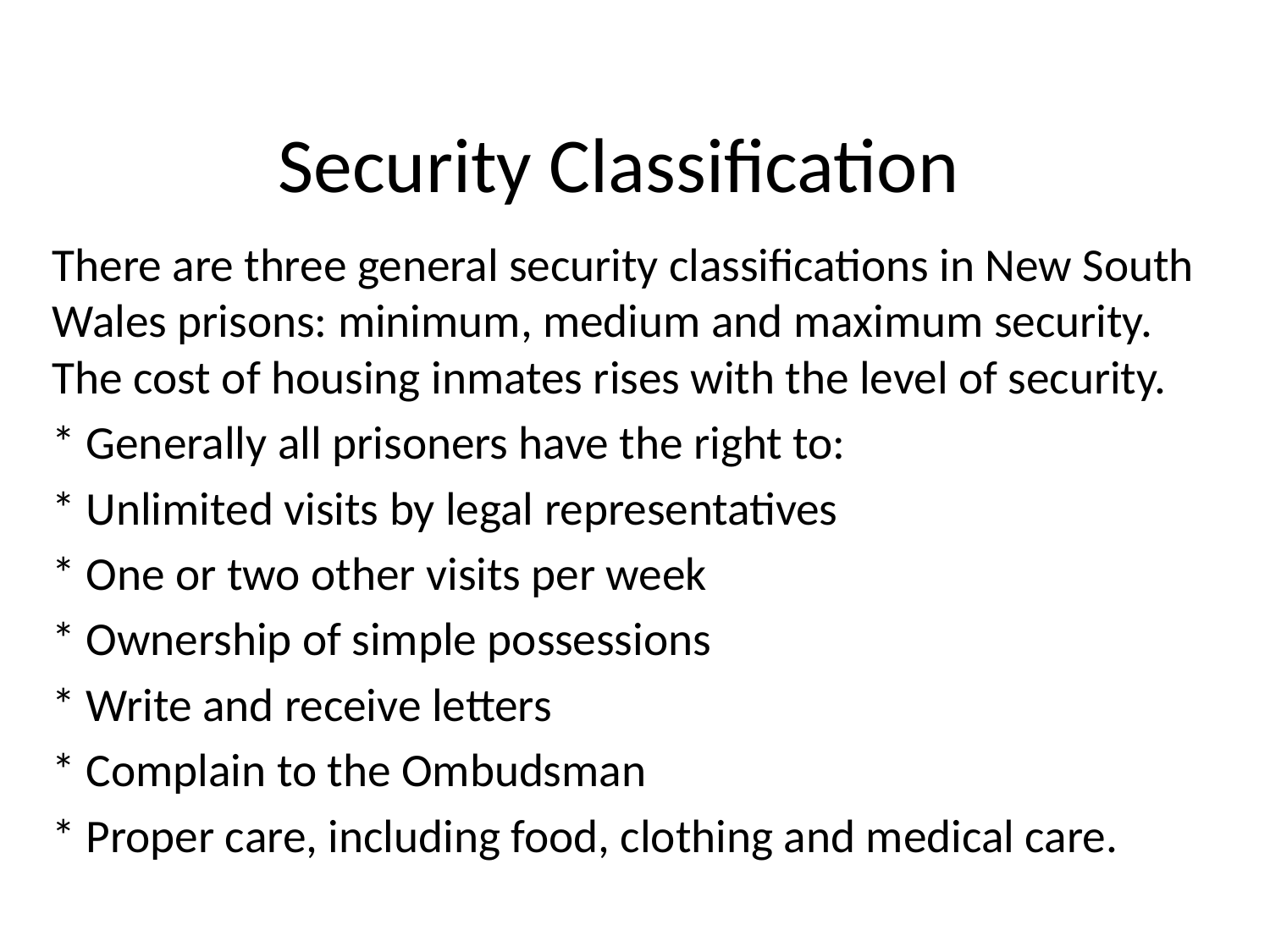

# Security Classification
There are three general security classifications in New South Wales prisons: minimum, medium and maximum security. The cost of housing inmates rises with the level of security.
* Generally all prisoners have the right to:
* Unlimited visits by legal representatives
* One or two other visits per week
* Ownership of simple possessions
* Write and receive letters
* Complain to the Ombudsman
* Proper care, including food, clothing and medical care.